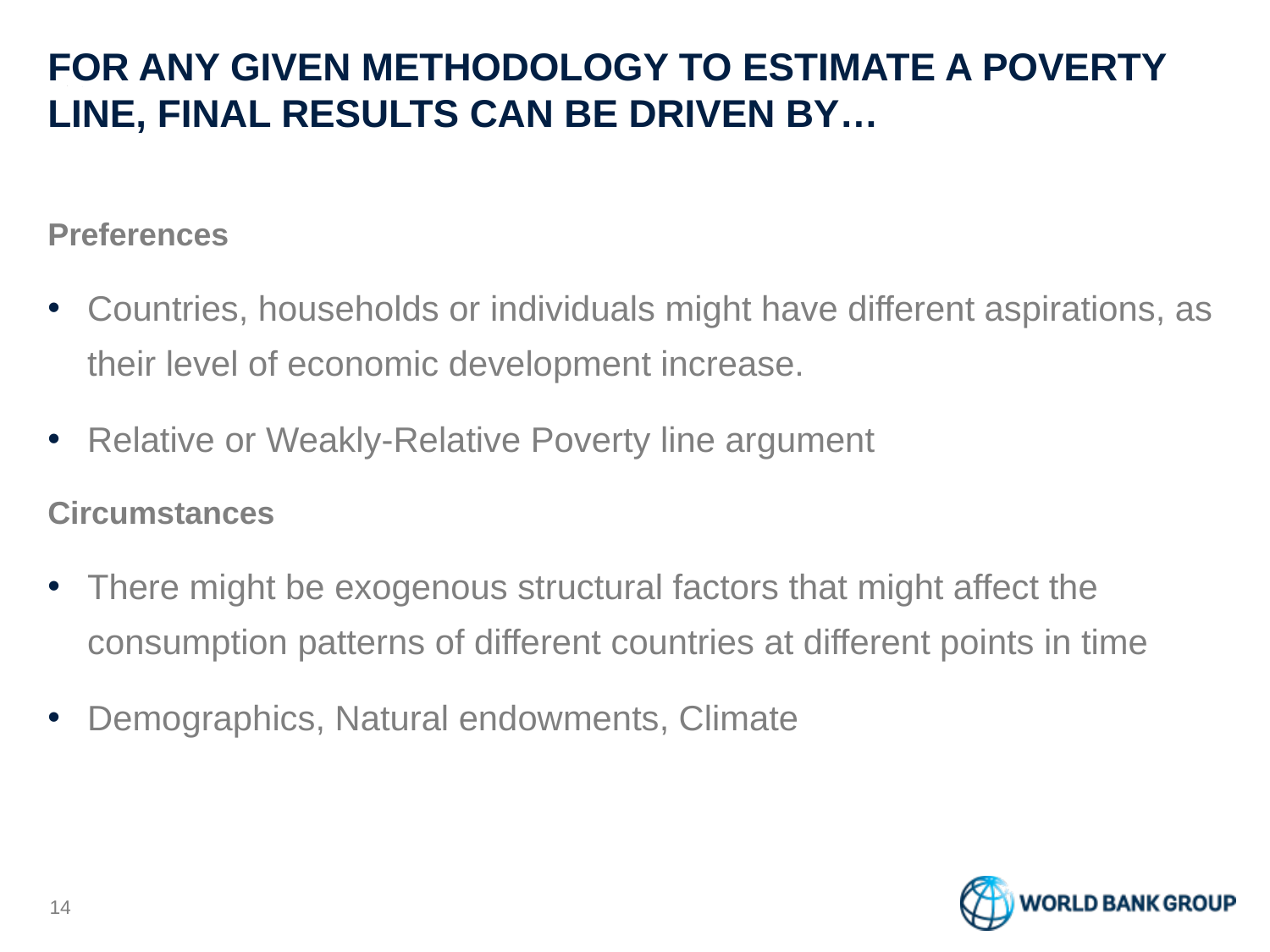

# FOR ANY GIVEN METHODOLOGY TO ESTIMATE A POVERTY LINE, FINAL RESULTS CAN BE DRIVEN BY…
Preferences
Countries, households or individuals might have different aspirations, as their level of economic development increase.
Relative or Weakly-Relative Poverty line argument
Circumstances
There might be exogenous structural factors that might affect the consumption patterns of different countries at different points in time
Demographics, Natural endowments, Climate

14